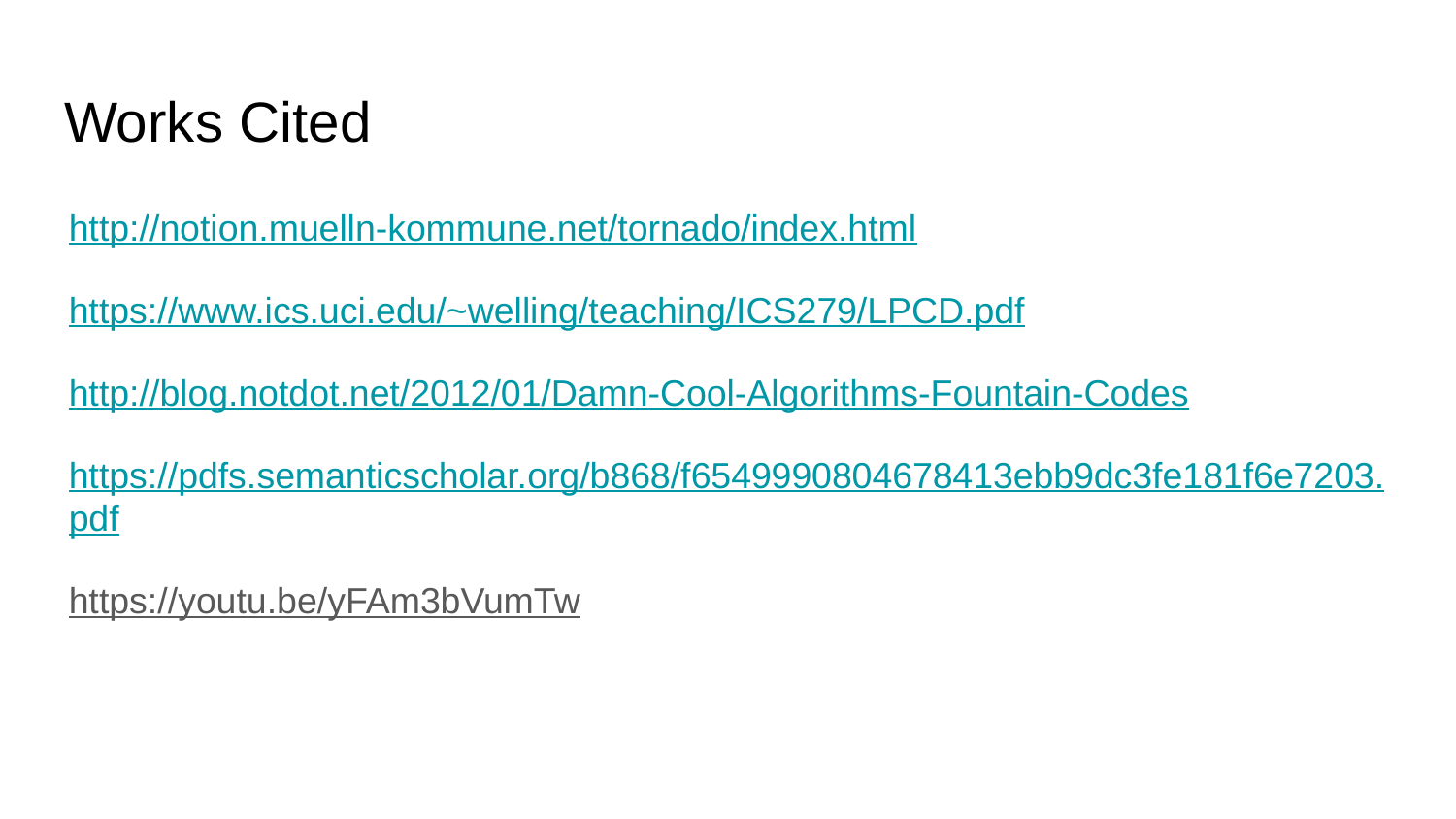

# Works Cited
http://notion.muelln-kommune.net/tornado/index.html
https://www.ics.uci.edu/~welling/teaching/ICS279/LPCD.pdf
http://blog.notdot.net/2012/01/Damn-Cool-Algorithms-Fountain-Codes
https://pdfs.semanticscholar.org/b868/f6549990804678413ebb9dc3fe181f6e7203.pdf
https://youtu.be/yFAm3bVumTw